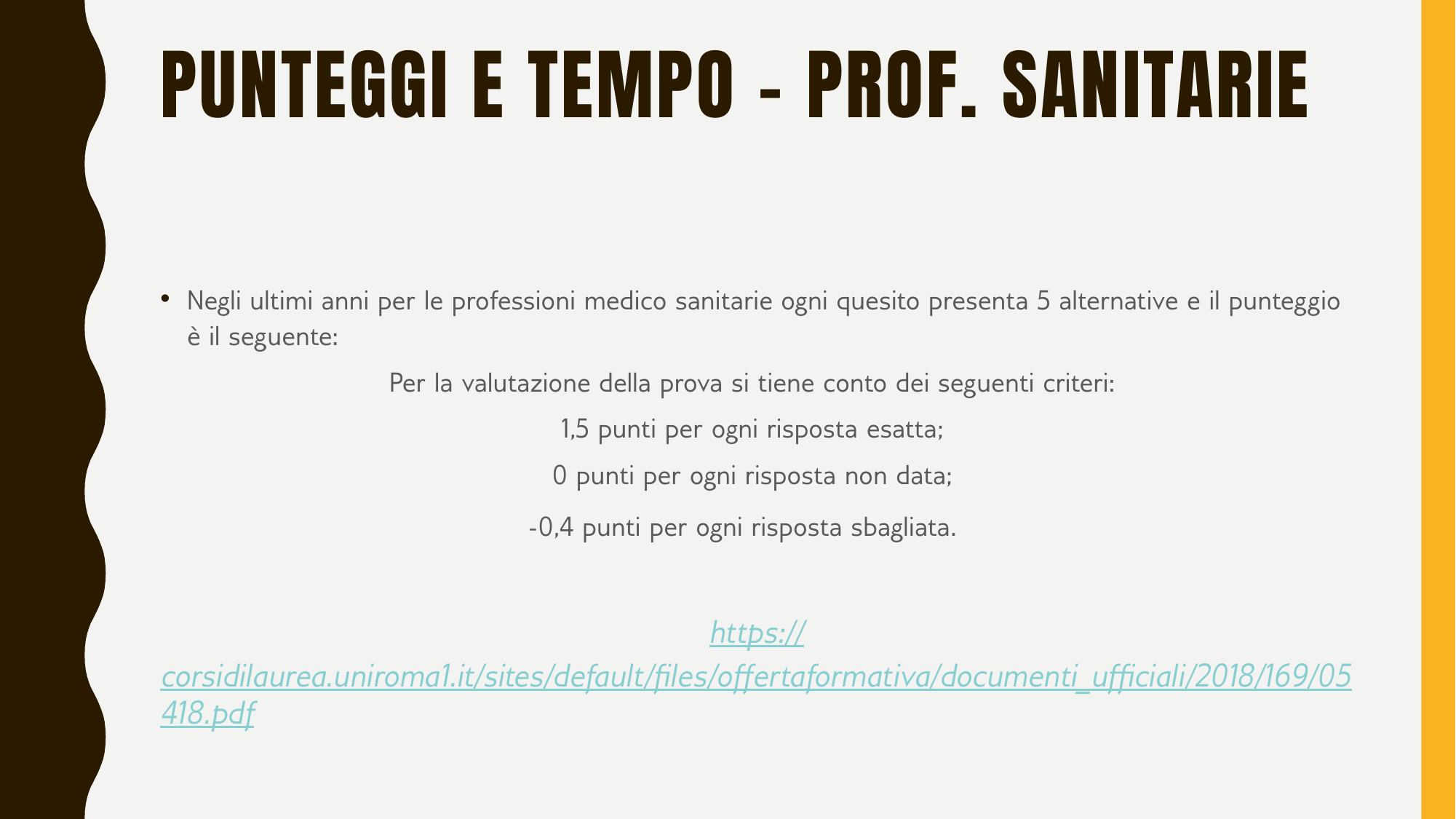

# Punteggi e tempo – prof. sanitarie
Negli ultimi anni per le professioni medico sanitarie ogni quesito presenta 5 alternative e il punteggio è il seguente:
Per la valutazione della prova si tiene conto dei seguenti criteri:
1,5 punti per ogni risposta esatta;
0 punti per ogni risposta non data;
-0,4 punti per ogni risposta sbagliata.

https://corsidilaurea.uniroma1.it/sites/default/files/offertaformativa/documenti_ufficiali/2018/169/05418.pdf